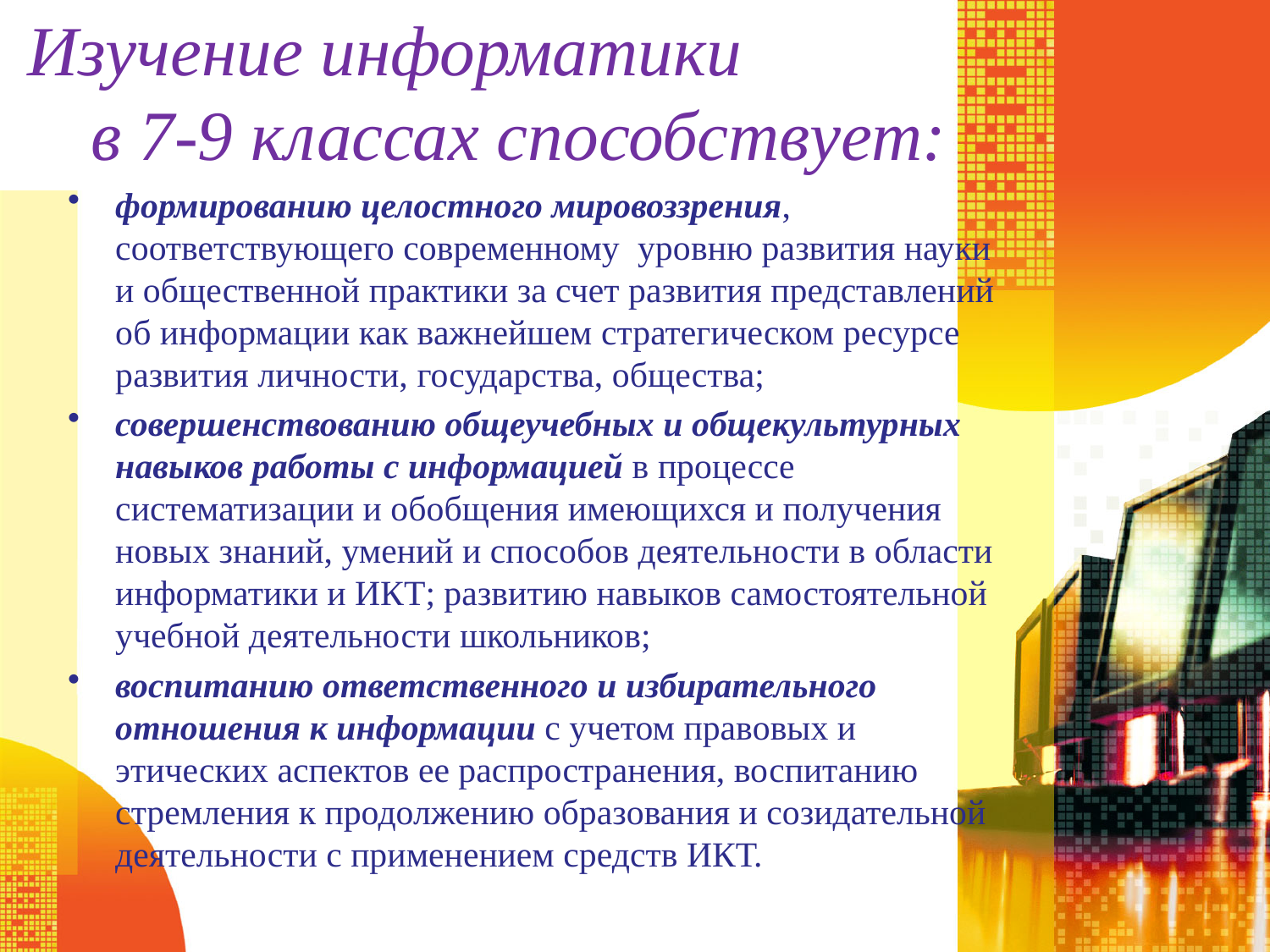

# Изучение информатики в 7-9 классах способствует:
формированию целостного мировоззрения,  соответствующего современному  уровню развития науки и общественной практики за счет развития представлений об информации как важнейшем стратегическом ресурсе развития личности, государства, общества;
совершенствованию общеучебных и общекультурных навыков работы с информацией в процессе систематизации и обобщения имеющихся и получения новых знаний, умений и способов деятельности в области информатики и ИКТ; развитию навыков самостоятельной учебной деятельности школьников;
воспитанию ответственного и избирательного отношения к информации с учетом правовых и этических аспектов ее распространения, воспитанию стремления к продолжению образования и созидательной деятельности с применением средств ИКТ.